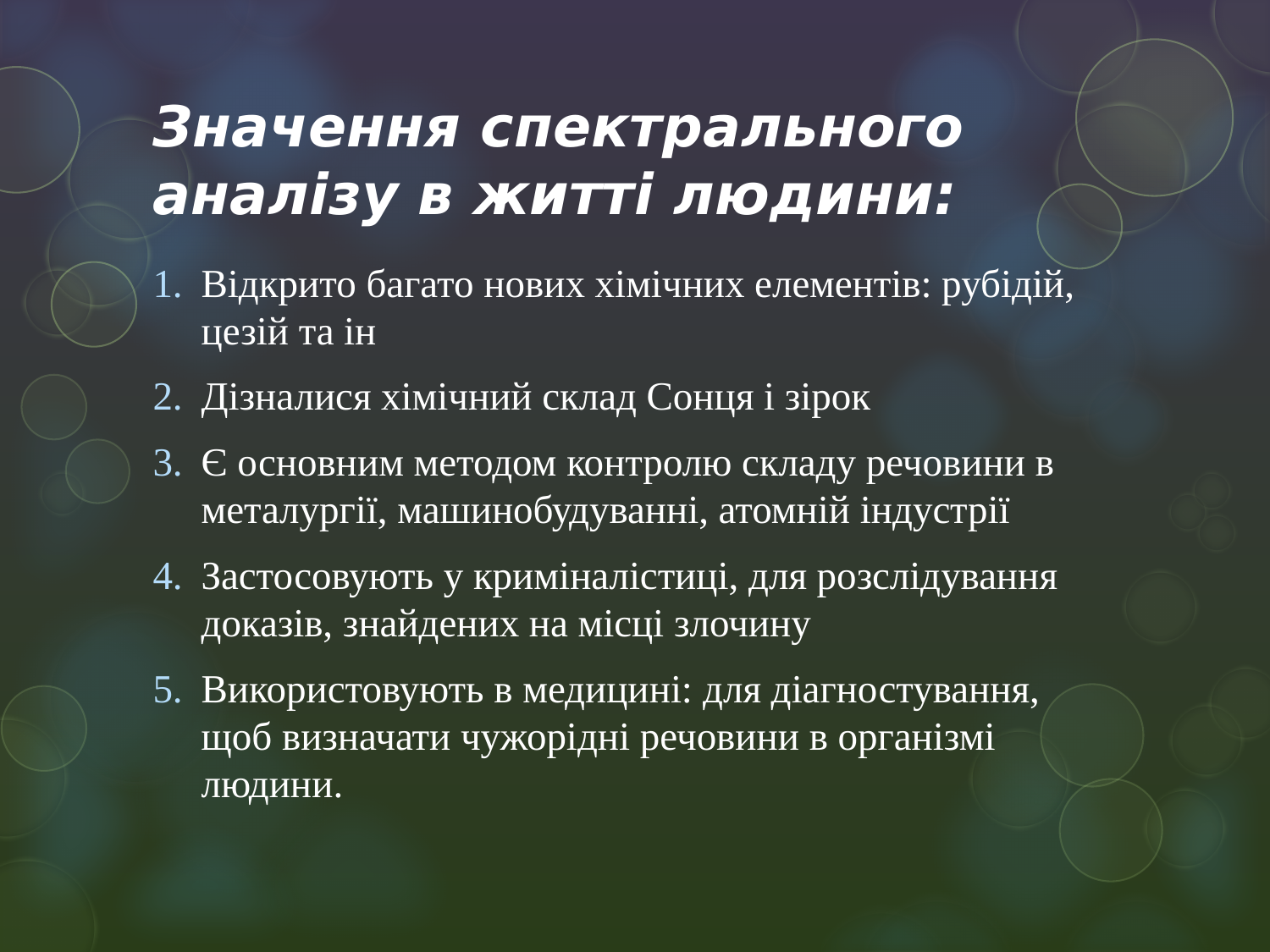

# Значення спектрального аналізу в житті людини:
Відкрито багато нових хімічних елементів: рубідій, цезій та ін
Дізналися хімічний склад Сонця і зірок
Є основним методом контролю складу речовини в металургії, машинобудуванні, атомній індустрії
Застосовують у криміналістиці, для розслідування доказів, знайдених на місці злочину
Використовують в медицині: для діагностування, щоб визначати чужорідні речовини в організмі людини.